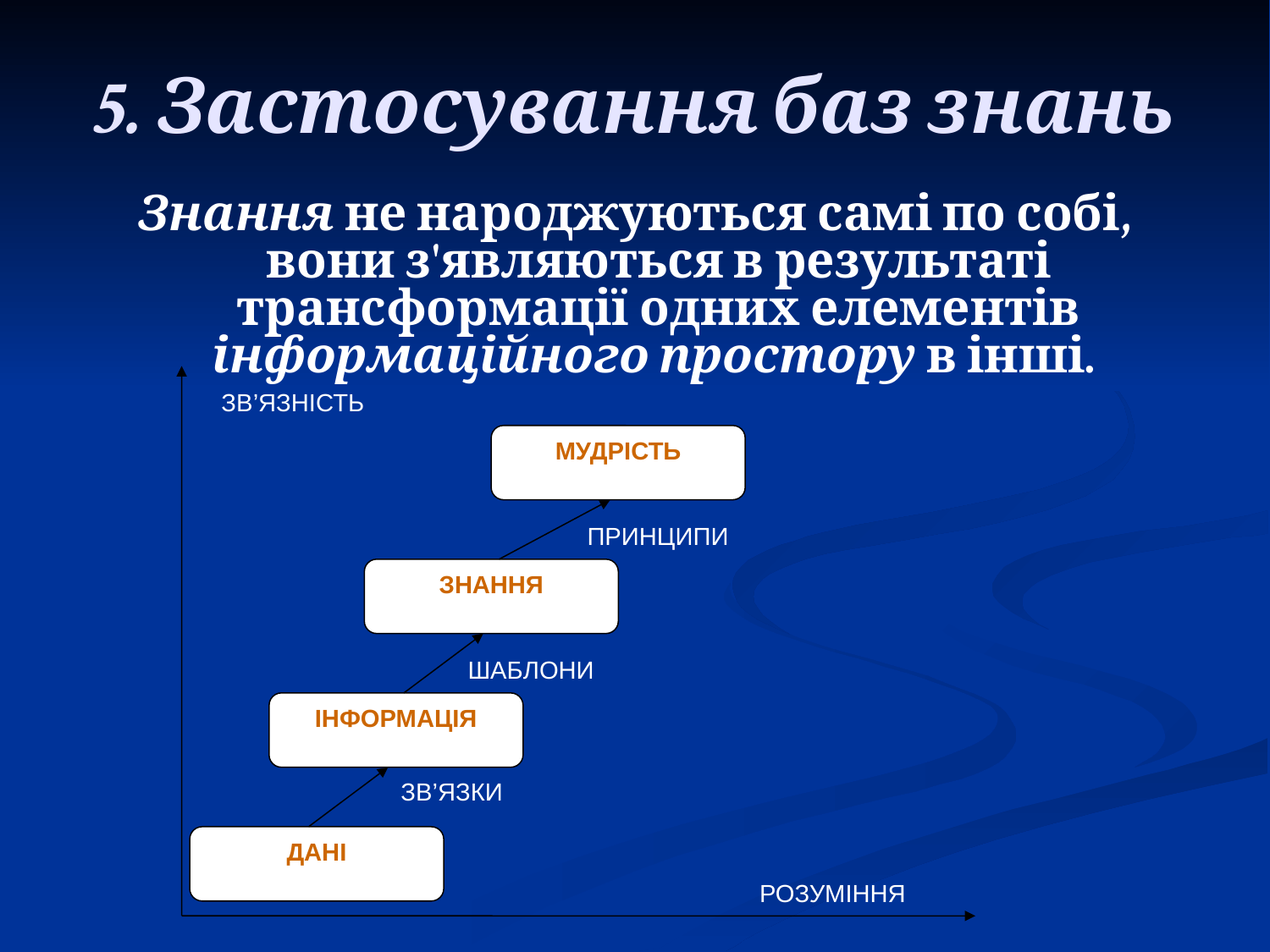

# 5. Застосування баз знань
Знання не народжуються самі по собі, вони з'являються в результаті трансформації одних елементів інформаційного простору в інші.

ЗВ’ЯЗНІСТЬ
МУДРІСТЬ

ПРИНЦИПИ
ЗНАННЯ

ШАБЛОНИ
ІНФОРМАЦІЯ

ЗВ’ЯЗКИ
ДАНІ
РОЗУМІННЯ